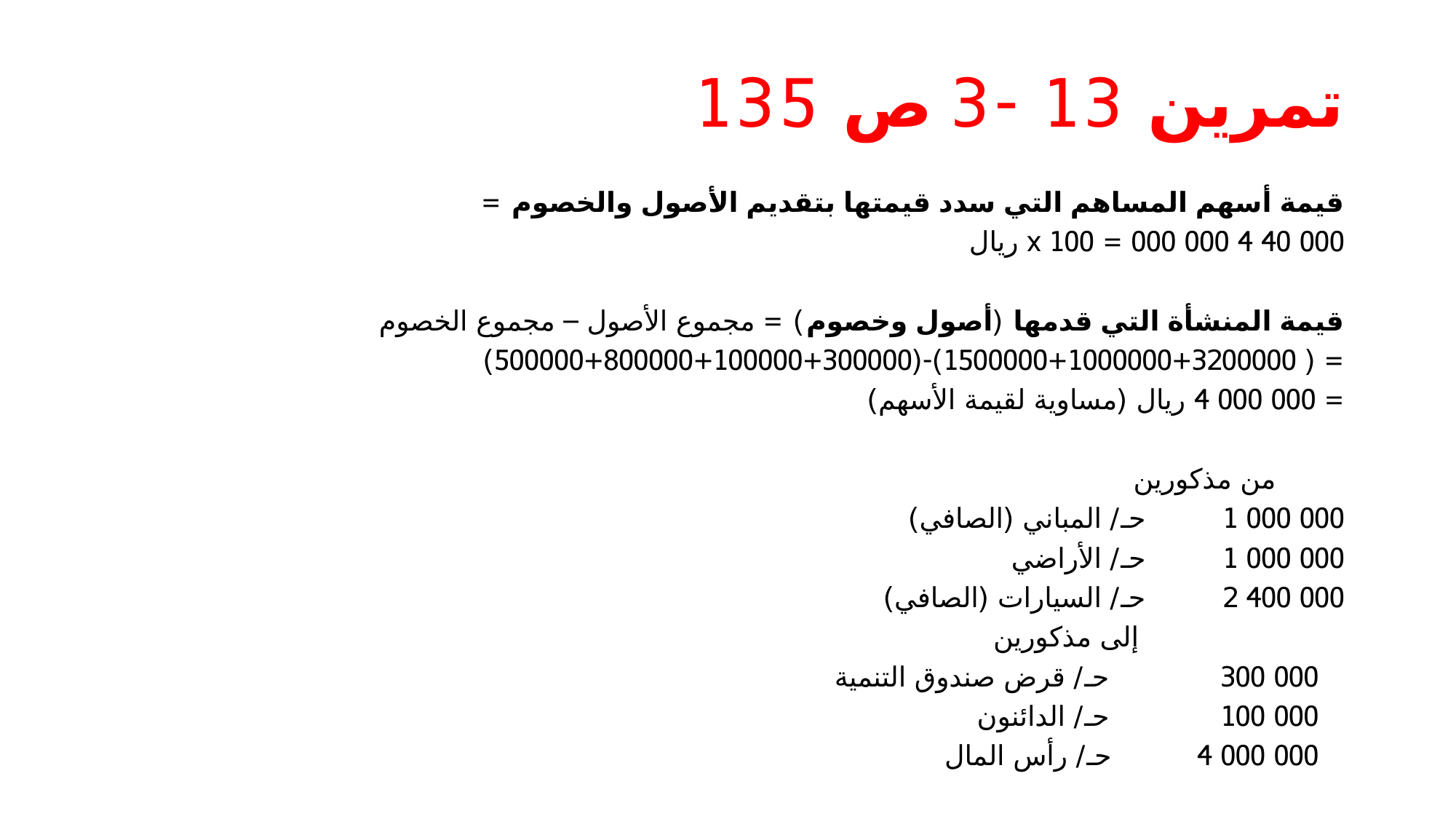

# تمرين 13 -3 ص 135

قيمة أسهم المساهم التي سدد قيمتها بتقديم الأصول والخصوم =
000 40 x 100 = 000 000 4 ريال

قيمة المنشأة التي قدمها (أصول وخصوم) = مجموع الأصول – مجموع الخصوم
= ( 1500000+1000000+3200000)-(500000+800000+100000+300000)
= 000 000 4 ريال (مساوية لقيمة الأسهم)

        من مذكورين
000 000 1         حـ/ المباني (الصافي)
000 000 1         حـ/ الأراضي
000 400 2         حـ/ السيارات (الصافي)
                        إلى مذكورين
   000 300             حـ/ قرض صندوق التنمية
   000 100             حـ/ الدائنون
   000 000 4          حـ/ رأس المال